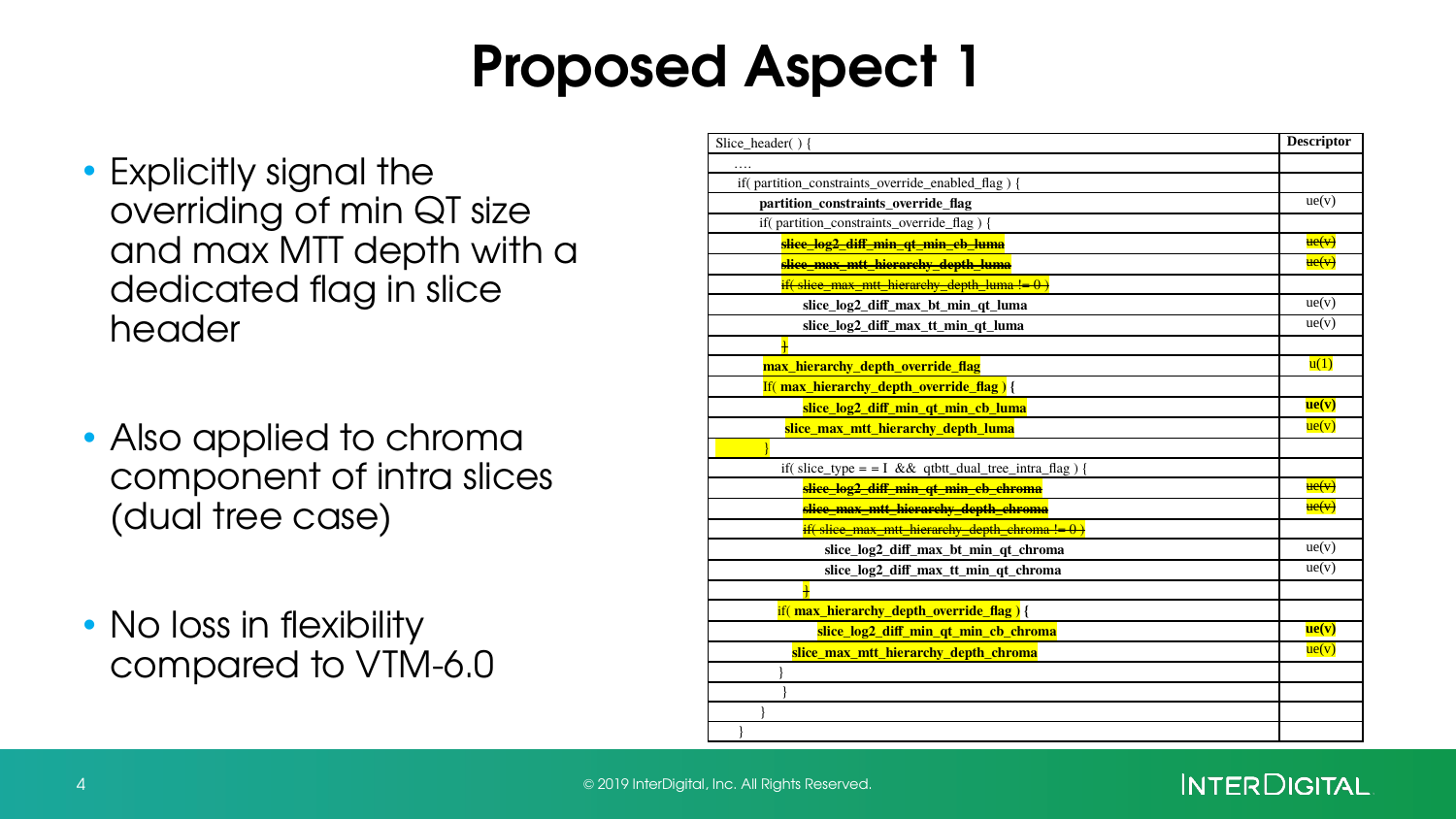

# Proposed Aspect 1
| Slice\_header( ) { | Descriptor |
| --- | --- |
| …. |  |
| if( partition\_constraints\_override\_enabled\_flag ) { |  |
| partition\_constraints\_override\_flag | ue(v) |
| if( partition\_constraints\_override\_flag ) { |  |
| slice\_log2\_diff\_min\_qt\_min\_cb\_luma | ue(v) |
| slice\_max\_mtt\_hierarchy\_depth\_luma | ue(v) |
| if( slice\_max\_mtt\_hierarchy\_depth\_luma != 0 ) |  |
| slice\_log2\_diff\_max\_bt\_min\_qt\_luma | ue(v) |
| slice\_log2\_diff\_max\_tt\_min\_qt\_luma | ue(v) |
| } |  |
| max\_hierarchy\_depth\_override\_flag | u(1) |
| If( max\_hierarchy\_depth\_override\_flag ) { |  |
| slice\_log2\_diff\_min\_qt\_min\_cb\_luma | ue(v) |
| slice\_max\_mtt\_hierarchy\_depth\_luma | ue(v) |
| } |  |
| if( slice\_type = = I && qtbtt\_dual\_tree\_intra\_flag ) { |  |
| slice\_log2\_diff\_min\_qt\_min\_cb\_chroma | ue(v) |
| slice\_max\_mtt\_hierarchy\_depth\_chroma | ue(v) |
| if( slice\_max\_mtt\_hierarchy\_depth\_chroma != 0 ) |  |
| slice\_log2\_diff\_max\_bt\_min\_qt\_chroma | ue(v) |
| slice\_log2\_diff\_max\_tt\_min\_qt\_chroma | ue(v) |
| } |  |
| if( max\_hierarchy\_depth\_override\_flag ) { |  |
| slice\_log2\_diff\_min\_qt\_min\_cb\_chroma | ue(v) |
| slice\_max\_mtt\_hierarchy\_depth\_chroma | ue(v) |
| } |  |
| } |  |
| } |  |
| } |  |
Explicitly signal the overriding of min QT size and max MTT depth with a dedicated flag in slice header

Also applied to chroma component of intra slices (dual tree case)

No loss in flexibility compared to VTM-6.0
4
© 2019 InterDigital, Inc. All Rights Reserved.